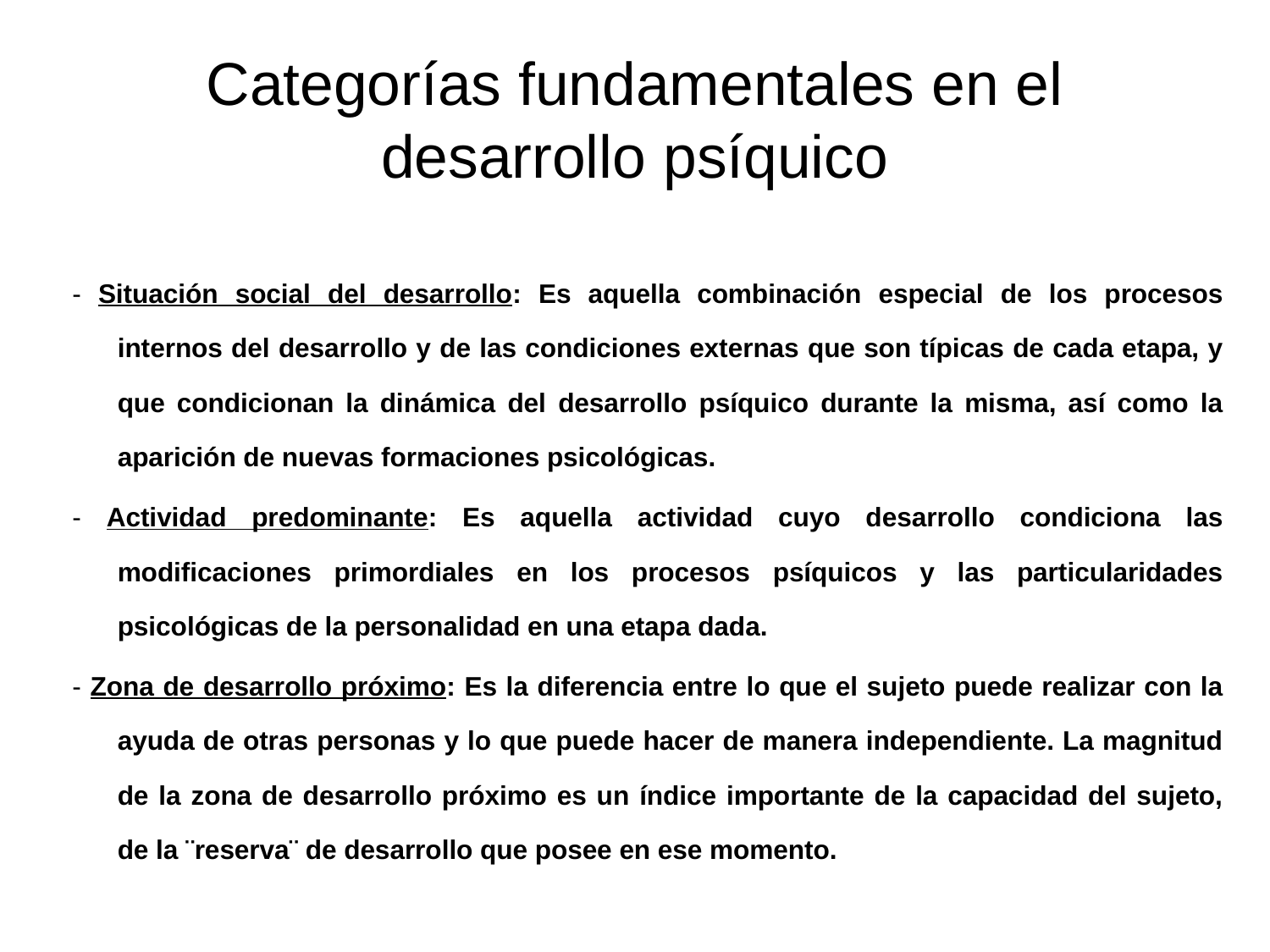

# Categorías fundamentales en el desarrollo psíquico
- Situación social del desarrollo: Es aquella combinación especial de los procesos internos del desarrollo y de las condiciones externas que son típicas de cada etapa, y que condicionan la dinámica del desarrollo psíquico durante la misma, así como la aparición de nuevas formaciones psicológicas.
- Actividad predominante: Es aquella actividad cuyo desarrollo condiciona las modificaciones primordiales en los procesos psíquicos y las particularidades psicológicas de la personalidad en una etapa dada.
- Zona de desarrollo próximo: Es la diferencia entre lo que el sujeto puede realizar con la ayuda de otras personas y lo que puede hacer de manera independiente. La magnitud de la zona de desarrollo próximo es un índice importante de la capacidad del sujeto, de la ¨reserva¨ de desarrollo que posee en ese momento.